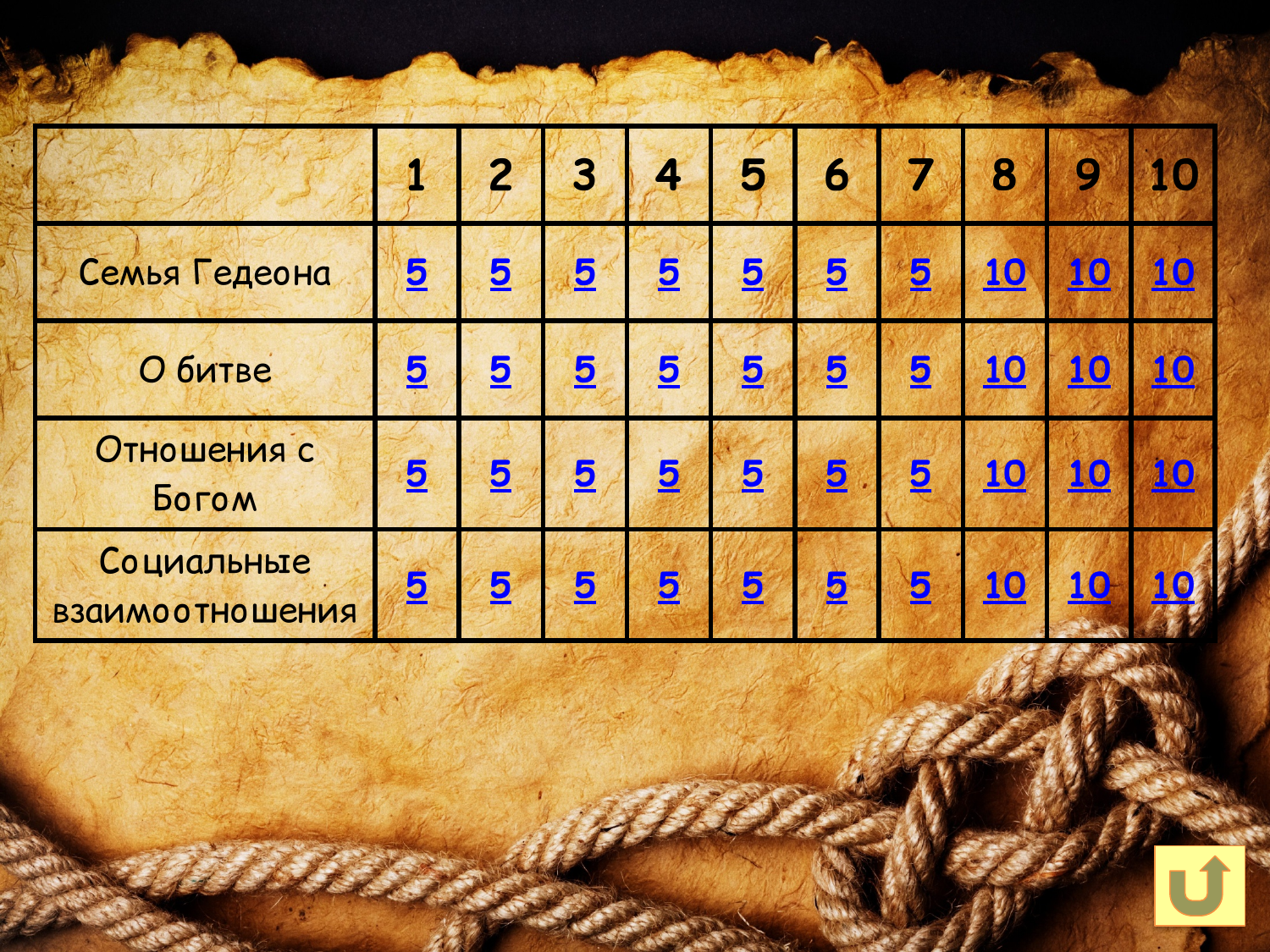

|  | 1 | 2 | 3 | 4 | 5 | 6 | 7 | 8 | 9 | 10 |
| --- | --- | --- | --- | --- | --- | --- | --- | --- | --- | --- |
| Семья Гедеона | 5 | 5 | 5 | 5 | 5 | 5 | 5 | 10 | 10 | 10 |
| О битве | 5 | 5 | 5 | 5 | 5 | 5 | 5 | 10 | 10 | 10 |
| Отношения с Богом | 5 | 5 | 5 | 5 | 5 | 5 | 5 | 10 | 10 | 10 |
| Социальные взаимоотношения | 5 | 5 | 5 | 5 | 5 | 5 | 5 | 10 | 10 | 10 |